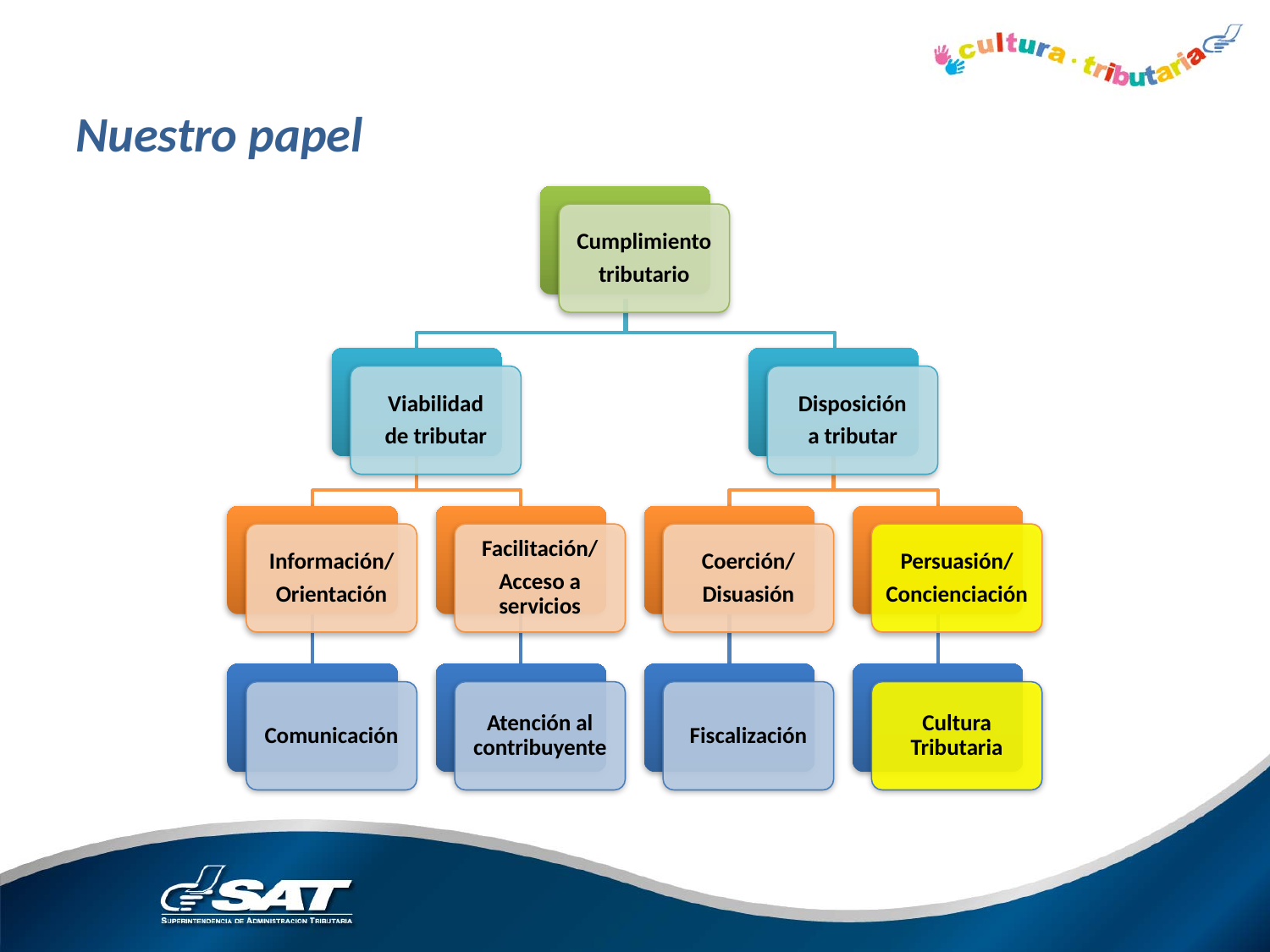

# Nuestro papel

Cumplimiento
tributario

Viabilidad
de tributar

Disposición
a tributar

Información/
Orientación

Facilitación/
Acceso a servicios

Coerción/
Disuasión

Persuasión/
Concienciación

Comunicación

Atención al contribuyente

Fiscalización

Cultura Tributaria